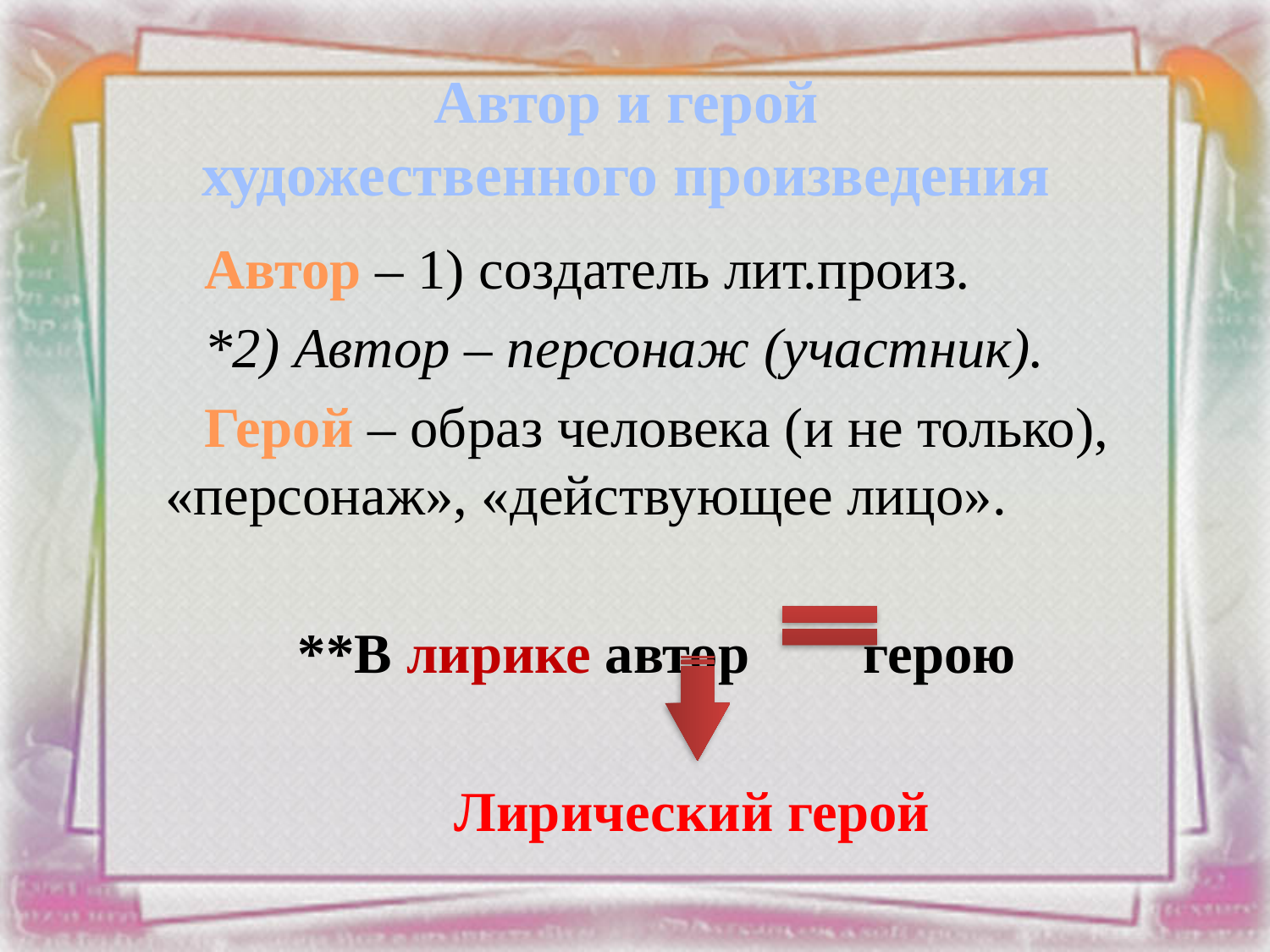

# Автор и герой художественного произведения
Автор – 1) создатель лит.произ.
*2) Автор – персонаж (участник).
Герой – образ человека (и не только), «персонаж», «действующее лицо».

**В лирике автор        герою

  Лирический герой